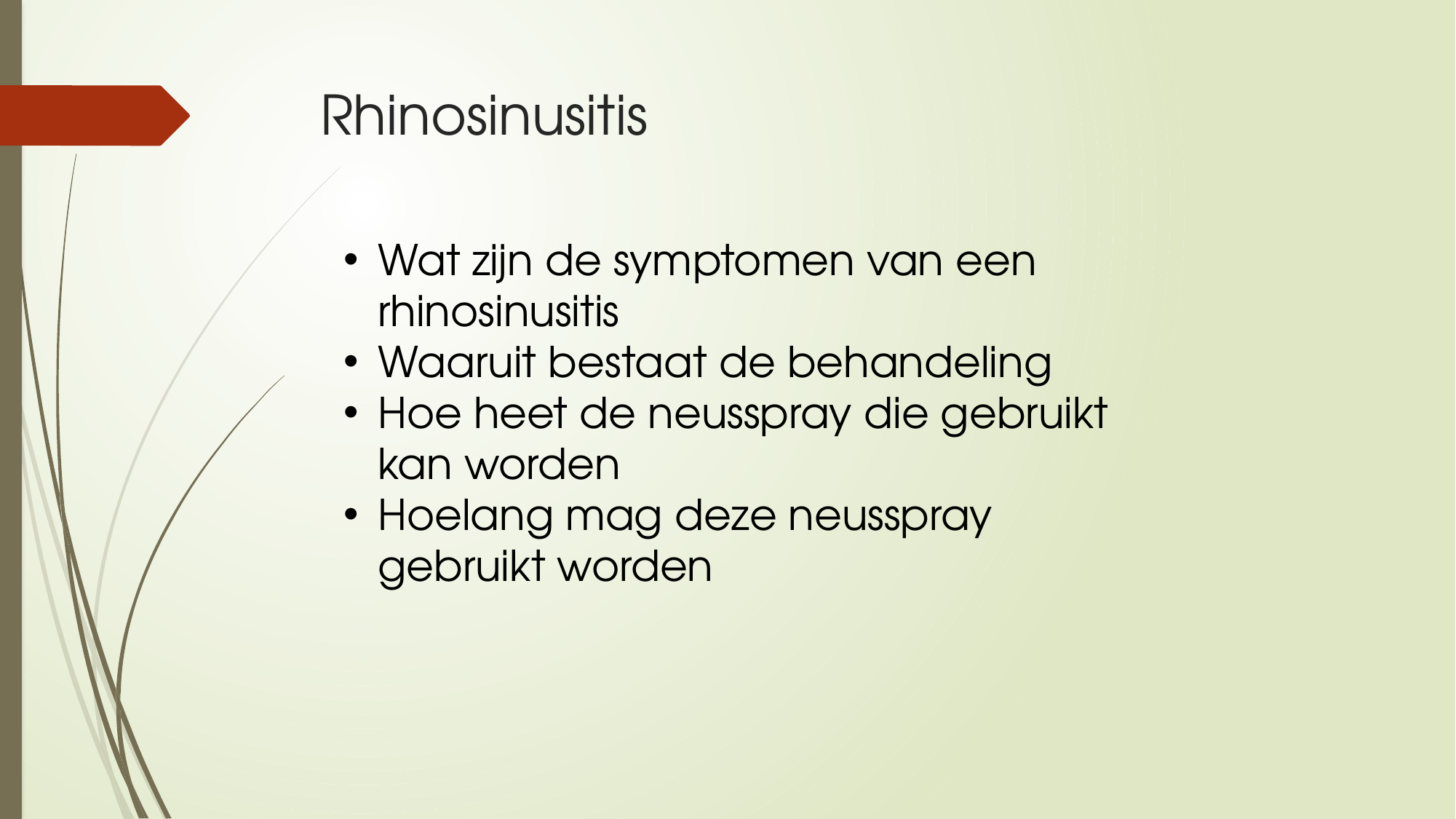

# Rhinosinusitis
Wat zijn de symptomen van een rhinosinusitis
Waaruit bestaat de behandeling
Hoe heet de neusspray die gebruikt kan worden
Hoelang mag deze neusspray gebruikt worden